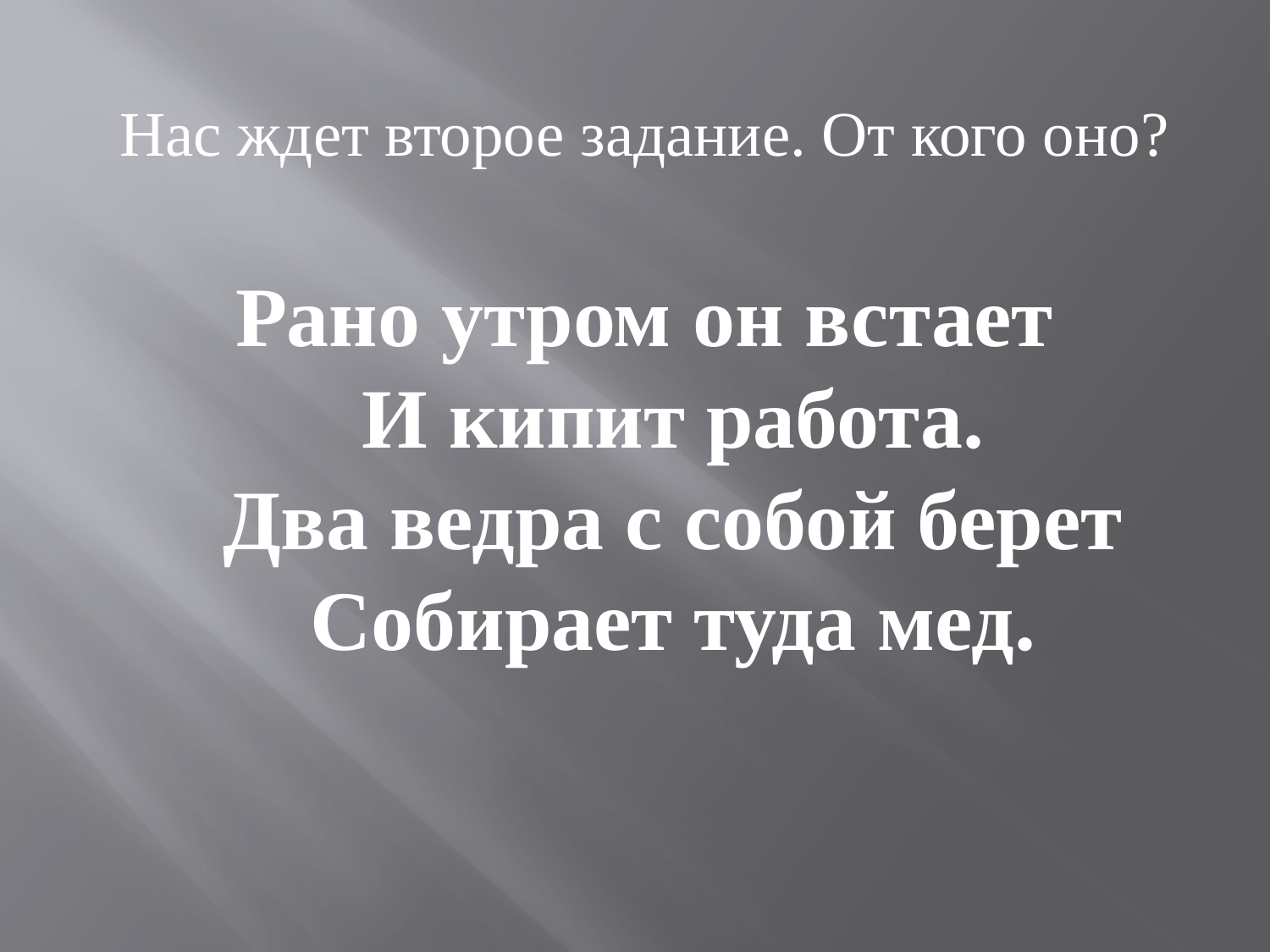

#
Нас ждет второе задание. От кого оно?
Рано утром он встает
И кипит работа.
Два ведра с собой берет
Собирает туда мед.